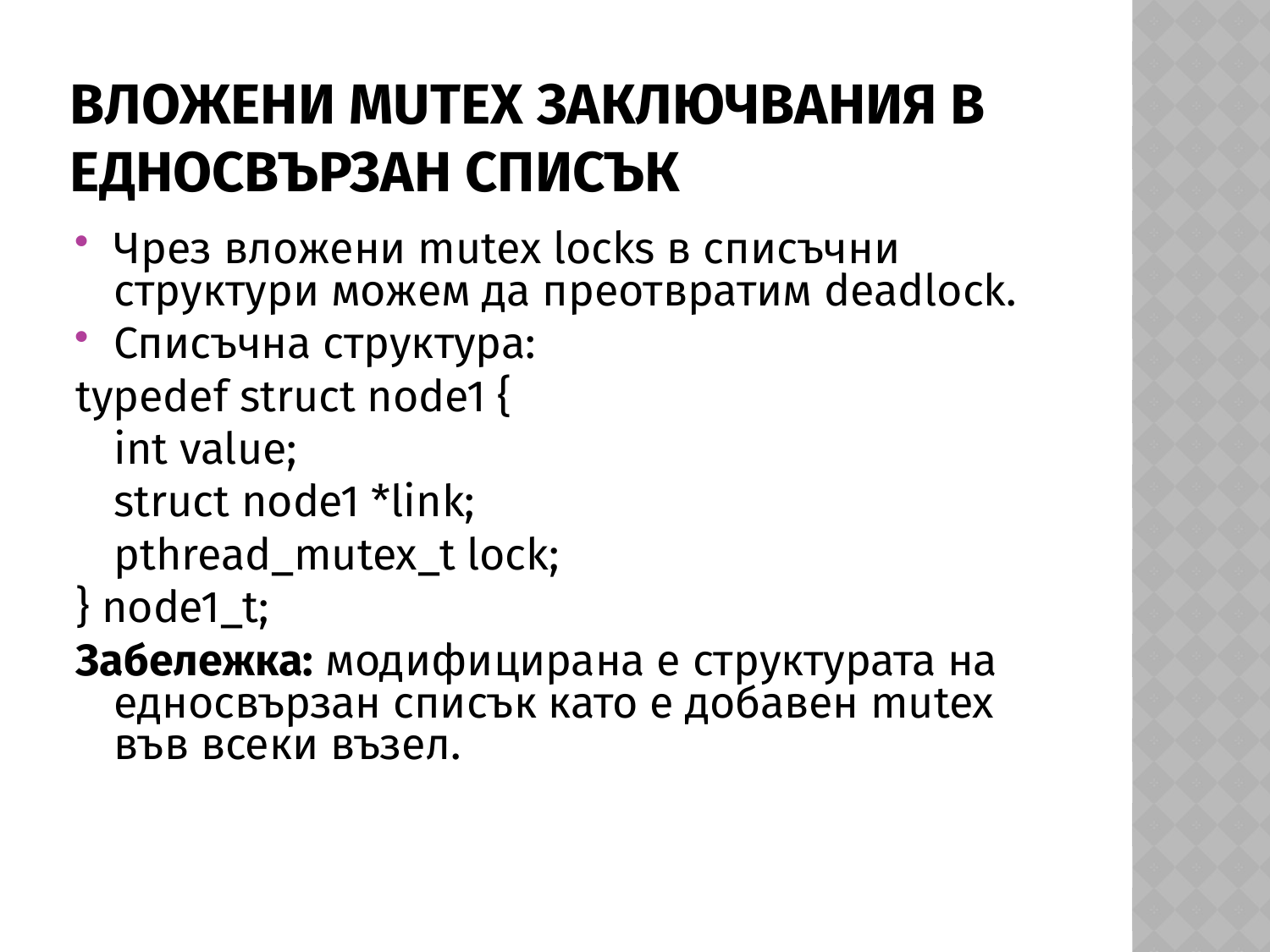

Вложени mutex заключвания в едносвързан списък
Чрез вложени mutex locks в списъчни структури можем да преотвратим deadlock.
Списъчнa структура:
typedef struct node1 {
	int value;
	struct node1 *link;
	pthread_mutex_t lock;
} node1_t;
Забележка: модифицирана е структурата на едносвързан списък като е добавен mutex във всеки възел.